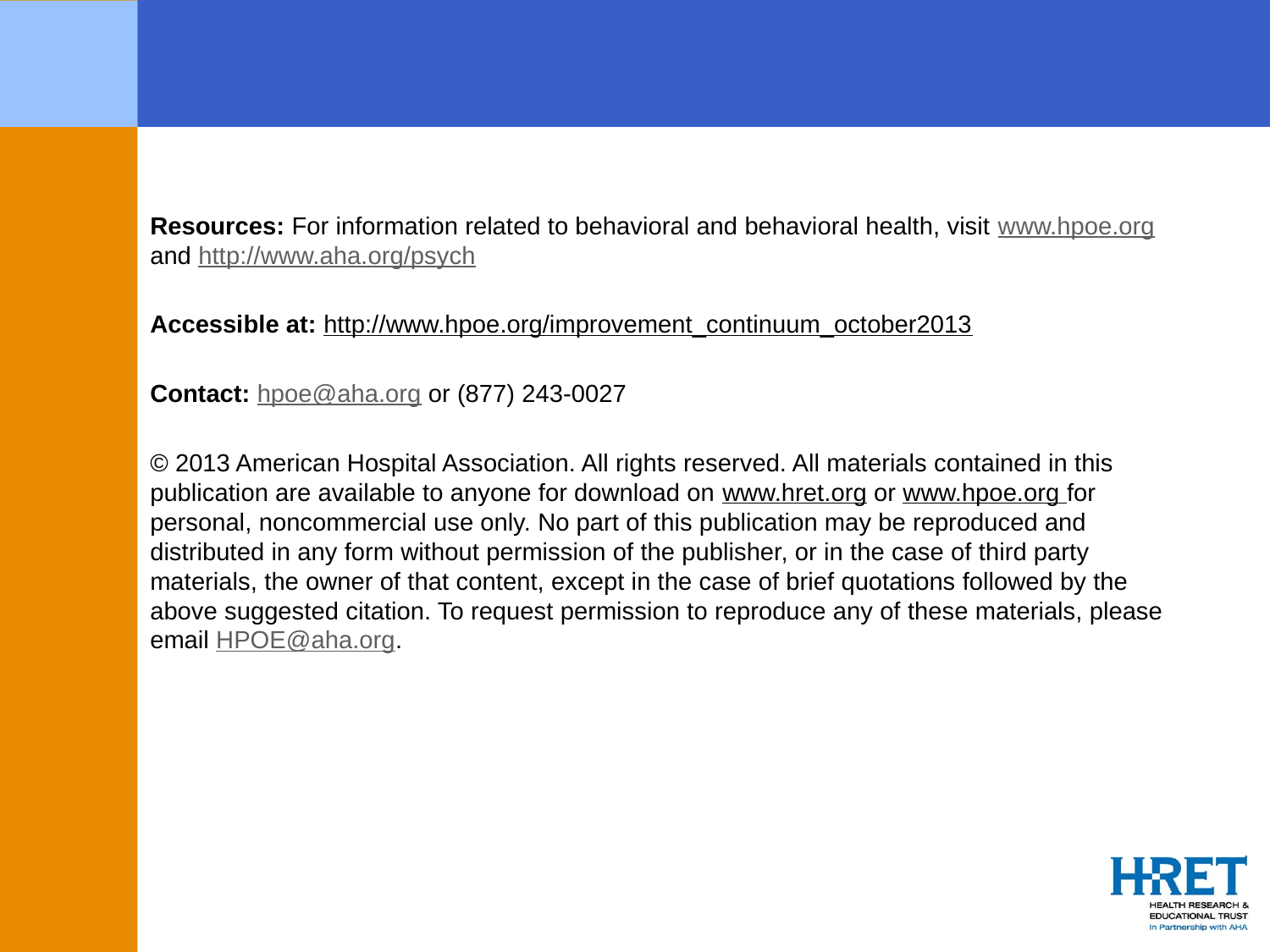

#

Resources: For information related to behavioral and behavioral health, visit www.hpoe.org and http://www.aha.org/psych

Accessible at: http://www.hpoe.org/improvement_continuum_october2013

Contact: hpoe@aha.org or (877) 243-0027

© 2013 American Hospital Association. All rights reserved. All materials contained in this publication are available to anyone for download on www.hret.org or www.hpoe.org for personal, noncommercial use only. No part of this publication may be reproduced and distributed in any form without permission of the publisher, or in the case of third party materials, the owner of that content, except in the case of brief quotations followed by the above suggested citation. To request permission to reproduce any of these materials, please email HPOE@aha.org.